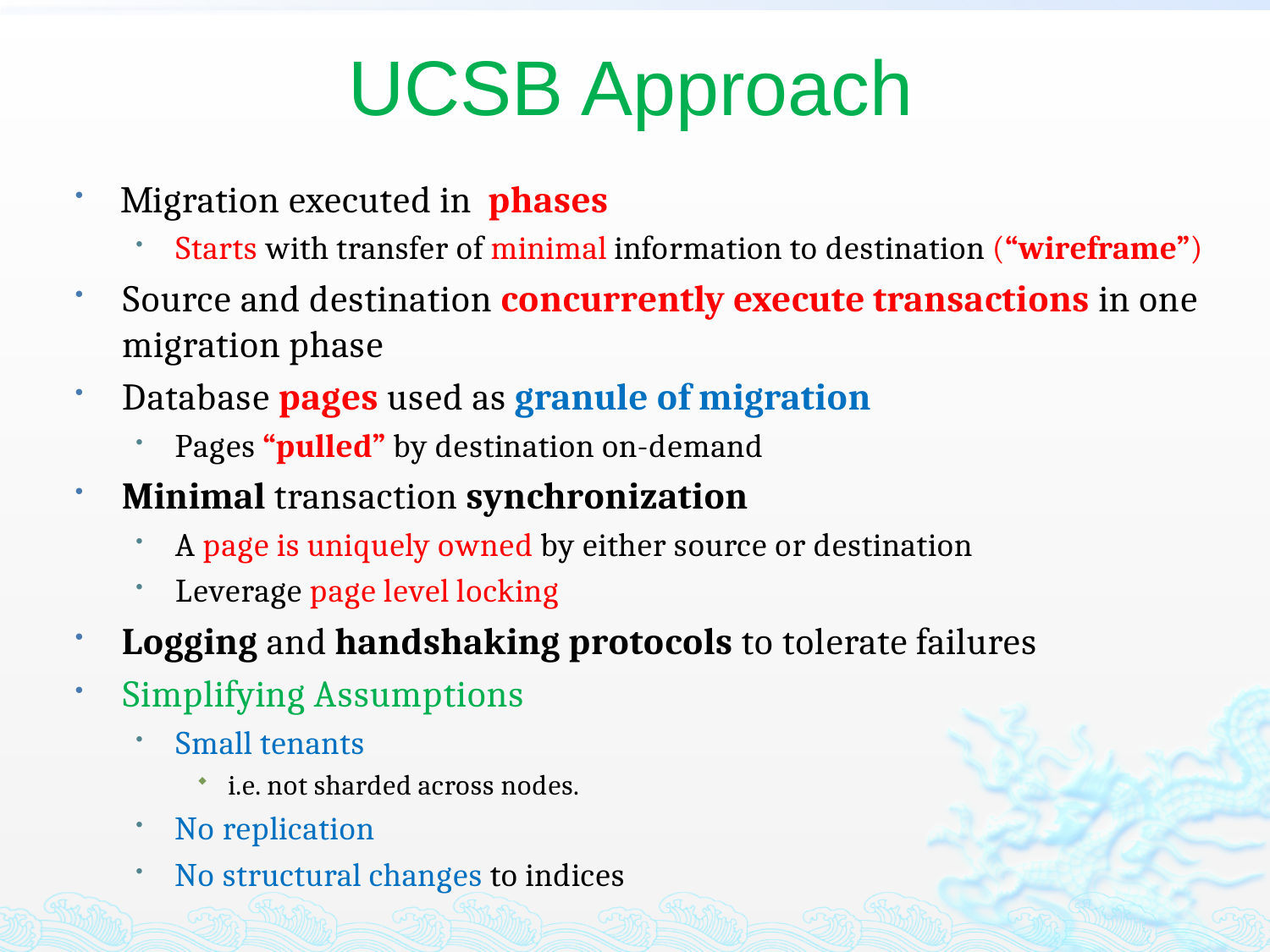

# UCSB Approach
Migration executed in  phases
Starts with transfer of minimal information to destination (“wireframe”)
Source and destination concurrently execute transactions in one migration phase
Database pages used as granule of migration
Pages “pulled” by destination on-demand
Minimal transaction synchronization
A page is uniquely owned by either source or destination
Leverage page level locking
Logging and handshaking protocols to tolerate failures
Simplifying Assumptions
Small tenants
i.e. not sharded across nodes.
No replication
No structural changes to indices